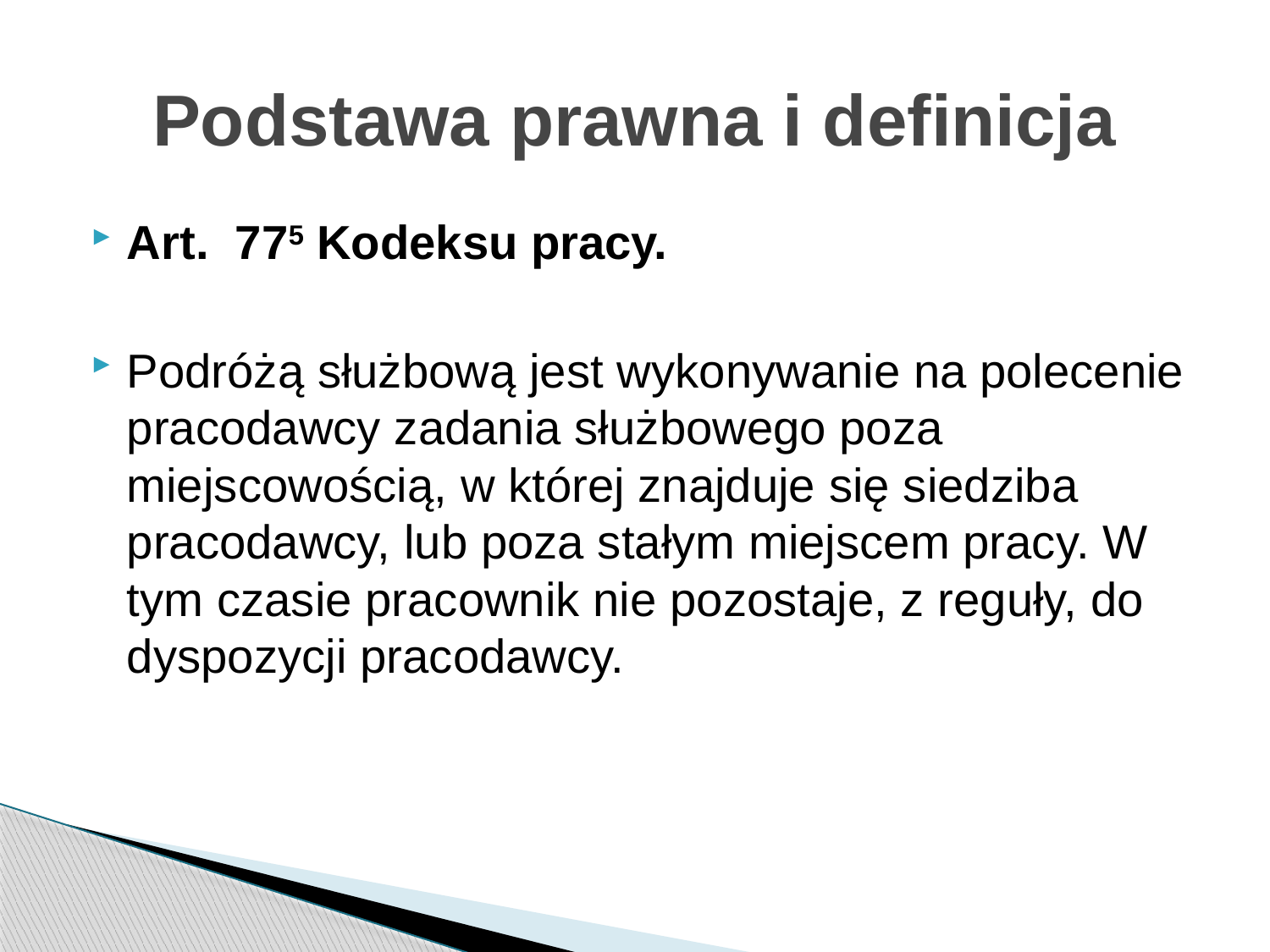

# Podstawa prawna i definicja
Art.  775 Kodeksu pracy.

Podróżą służbową jest wykonywanie na polecenie pracodawcy zadania służbowego poza miejscowością, w której znajduje się siedziba pracodawcy, lub poza stałym miejscem pracy. W tym czasie pracownik nie pozostaje, z reguły, do dyspozycji pracodawcy.